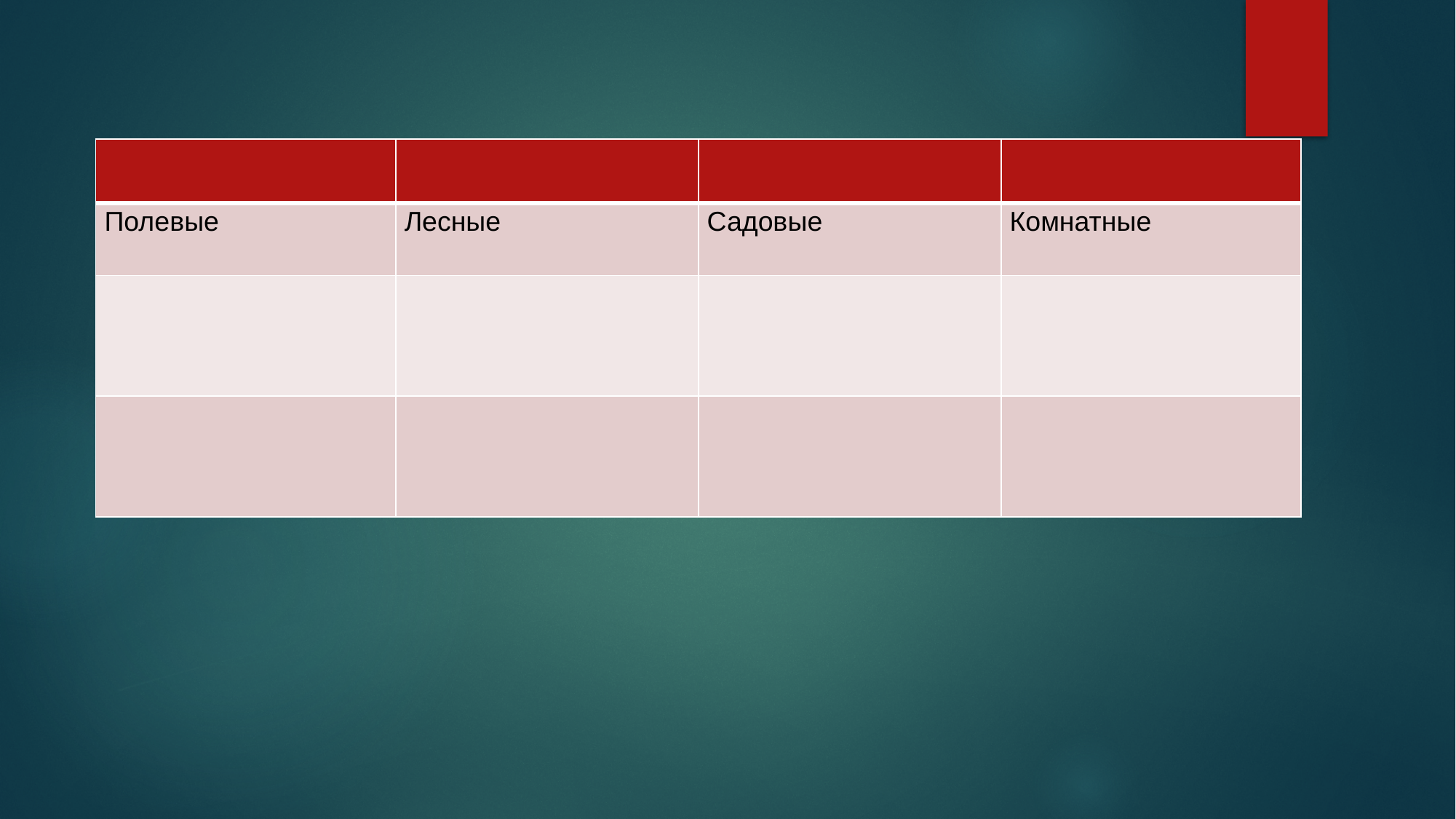

|  |  |  |  |
| --- | --- | --- | --- |
| Полевые | Лесные | Садовые | Комнатные |
|  |  |  |  |
|  |  |  |  |